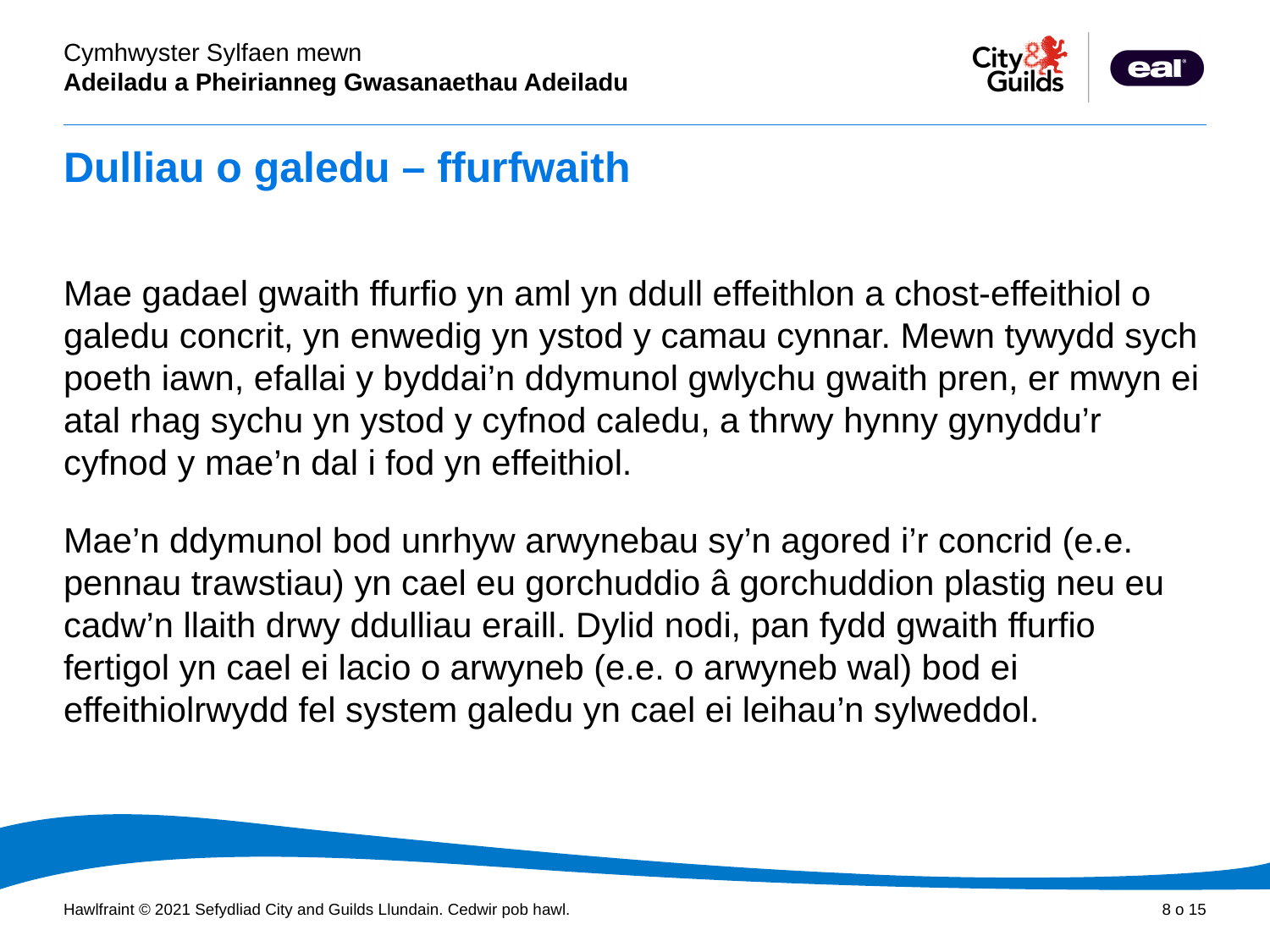

# Dulliau o galedu – ffurfwaith

Mae gadael gwaith ffurfio yn aml yn ddull effeithlon a chost-effeithiol o galedu concrit, yn enwedig yn ystod y camau cynnar. Mewn tywydd sych poeth iawn, efallai y byddai’n ddymunol gwlychu gwaith pren, er mwyn ei atal rhag sychu yn ystod y cyfnod caledu, a thrwy hynny gynyddu’r cyfnod y mae’n dal i fod yn effeithiol.
Mae’n ddymunol bod unrhyw arwynebau sy’n agored i’r concrid (e.e. pennau trawstiau) yn cael eu gorchuddio â gorchuddion plastig neu eu cadw’n llaith drwy ddulliau eraill. Dylid nodi, pan fydd gwaith ffurfio fertigol yn cael ei lacio o arwyneb (e.e. o arwyneb wal) bod ei effeithiolrwydd fel system galedu yn cael ei leihau’n sylweddol.